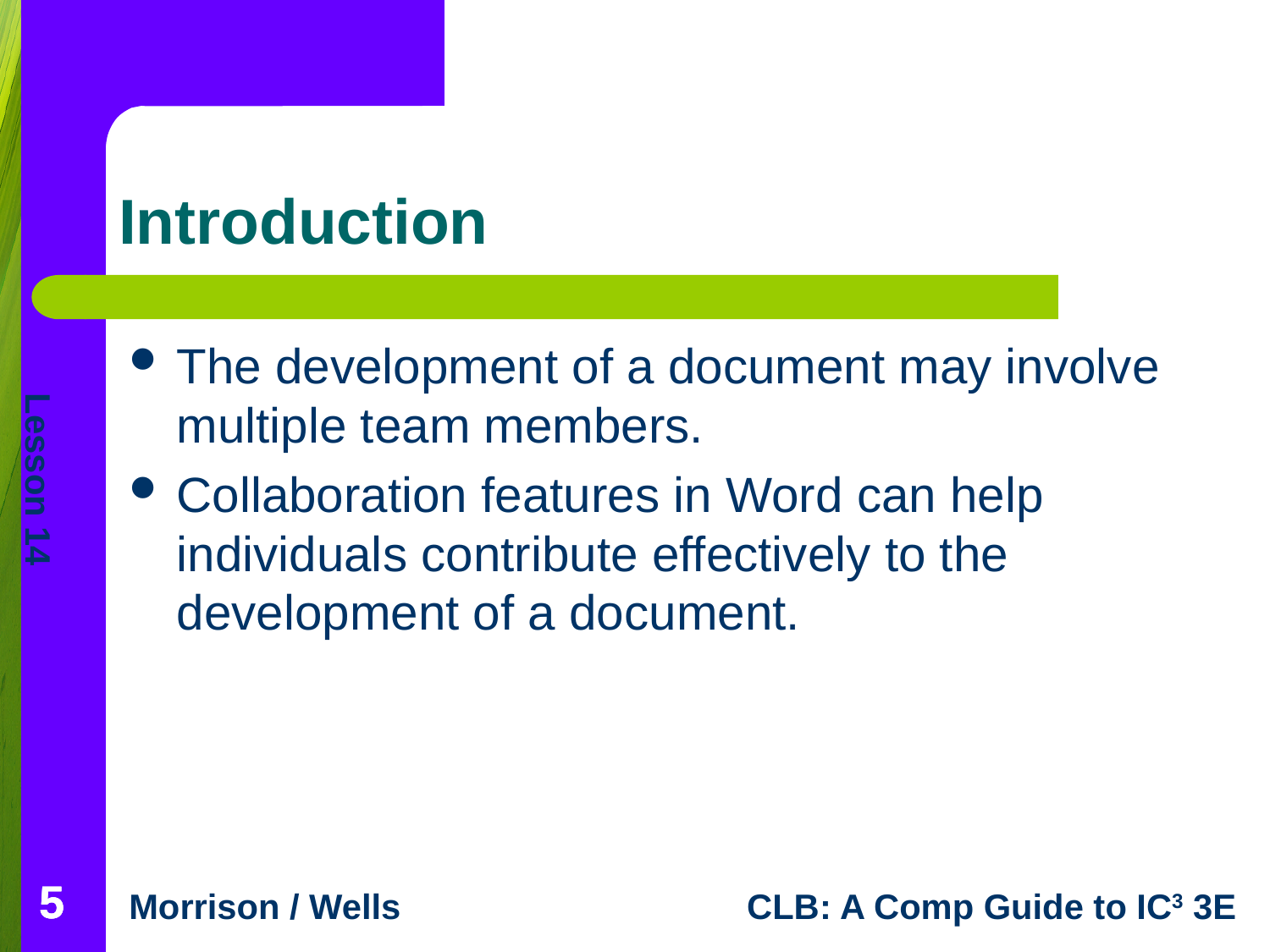

# Introduction
The development of a document may involve multiple team members.
Collaboration features in Word can help individuals contribute effectively to the development of a document.

5
5
5